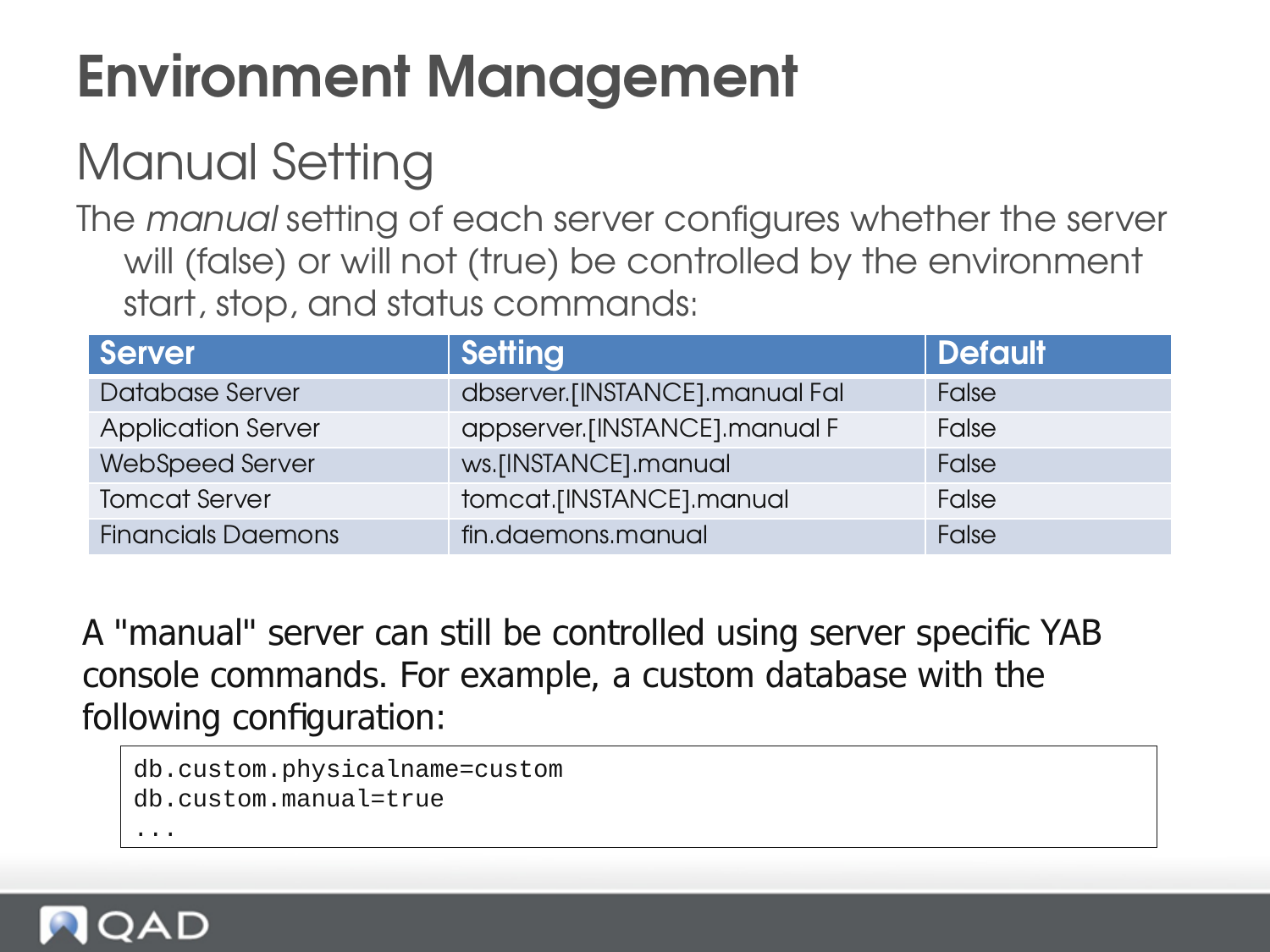

# Environment Management
Manual Setting
The manual setting of each server configures whether the server will (false) or will not (true) be controlled by the environment start, stop, and status commands:
| Server | Setting | Default |
| --- | --- | --- |
| Database Server | dbserver.[INSTANCE].manual Fal | False |
| Application Server | appserver.[INSTANCE].manual F | False |
| WebSpeed Server | ws.[INSTANCE].manual | False |
| Tomcat Server | tomcat.[INSTANCE].manual | False |
| Financials Daemons | fin.daemons.manual | False |
A "manual" server can still be controlled using server specific YAB console commands. For example, a custom database with the following configuration:
db.custom.physicalname=custom
db.custom.manual=true
...